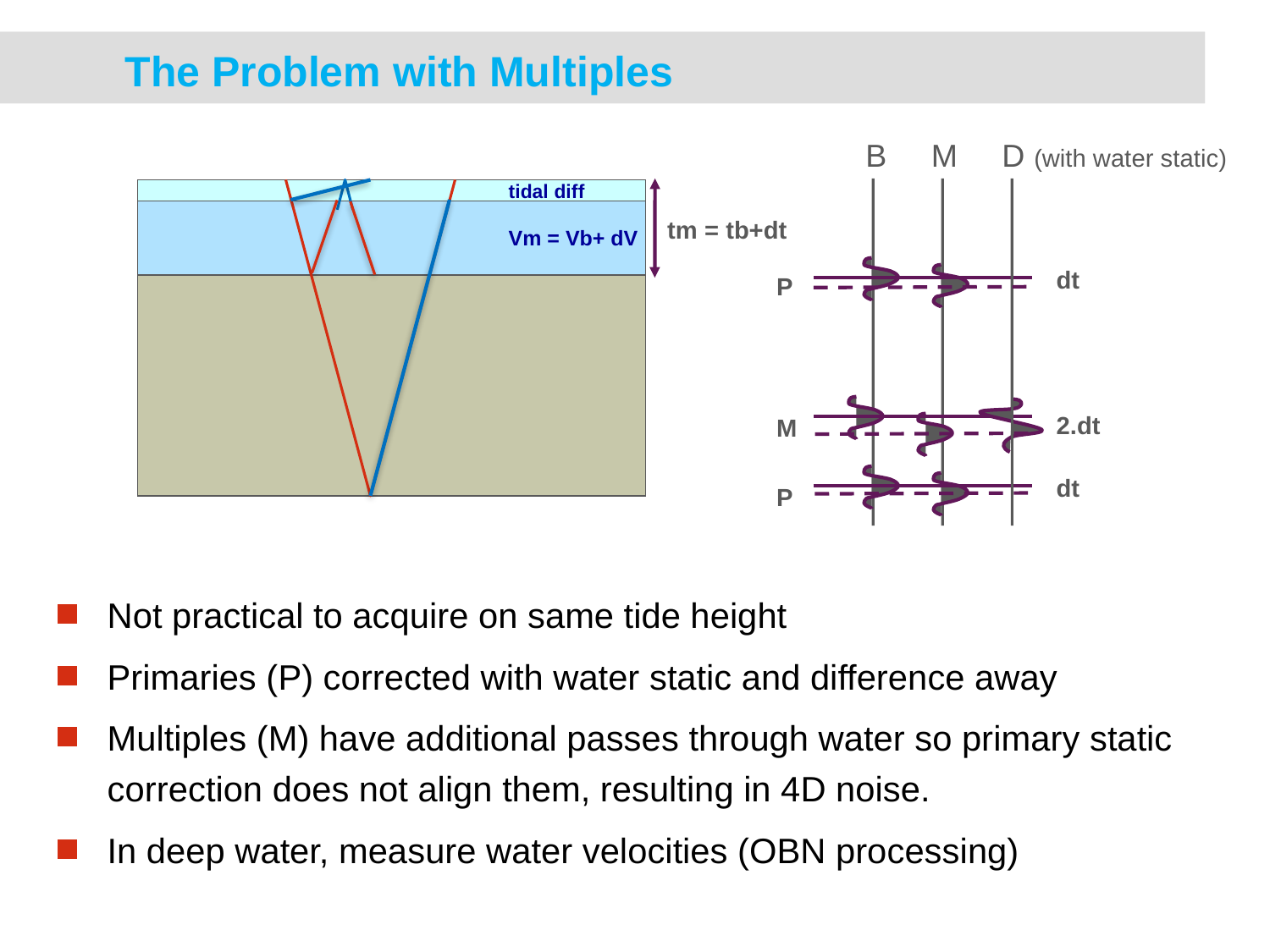

# The Problem with Multiples
B     M     D (with water static)
tidal diff

tm = tb+dt
Vm = Vb+ dV

      dt
P

      2.dt
M

      dt

P
Not practical to acquire on same tide height
Primaries (P) corrected with water static and difference away
Multiples (M) have additional passes through water so primary static correction does not align them, resulting in 4D noise.
In deep water, measure water velocities (OBN processing)